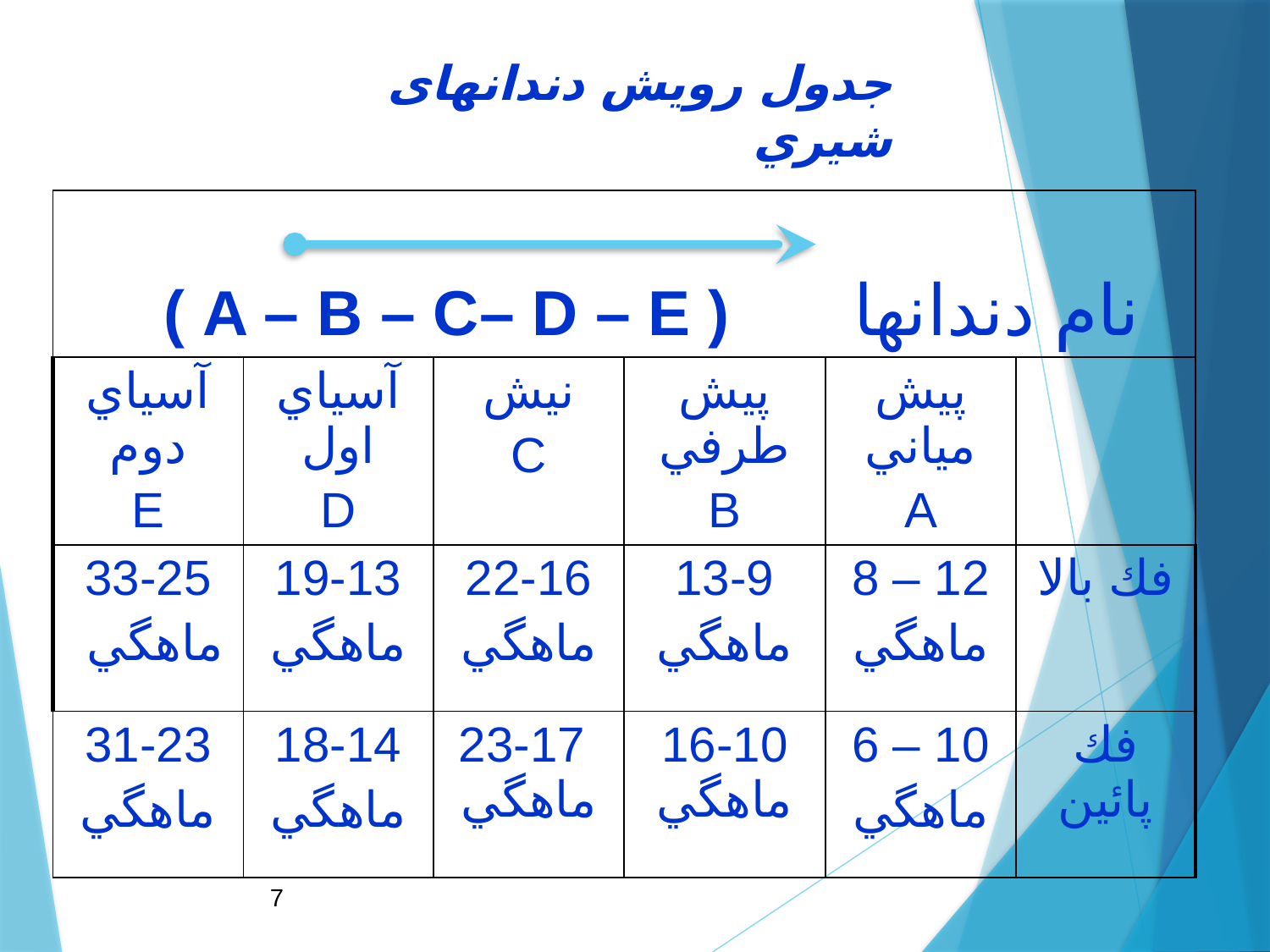

# جدول رويش دندانهای شيري
| نام دندانها ( A – B – C– D – E ) |  |  |  |  |  |
| --- | --- | --- | --- | --- | --- |
| آسياي دوم E | آسياي اول D | نيش C | پيش طرفي B | پيش مياني A |  |
| 33-25 ماهگي | 19-13 ماهگي | 22-16 ماهگي | 13-9 ماهگي | 12 – 8 ماهگي | فك بالا |
| 31-23 ماهگي | 18-14 ماهگي | 23-17 ماهگي | 16-10 ماهگي | 10 – 6 ماهگي | فك پائين |

7